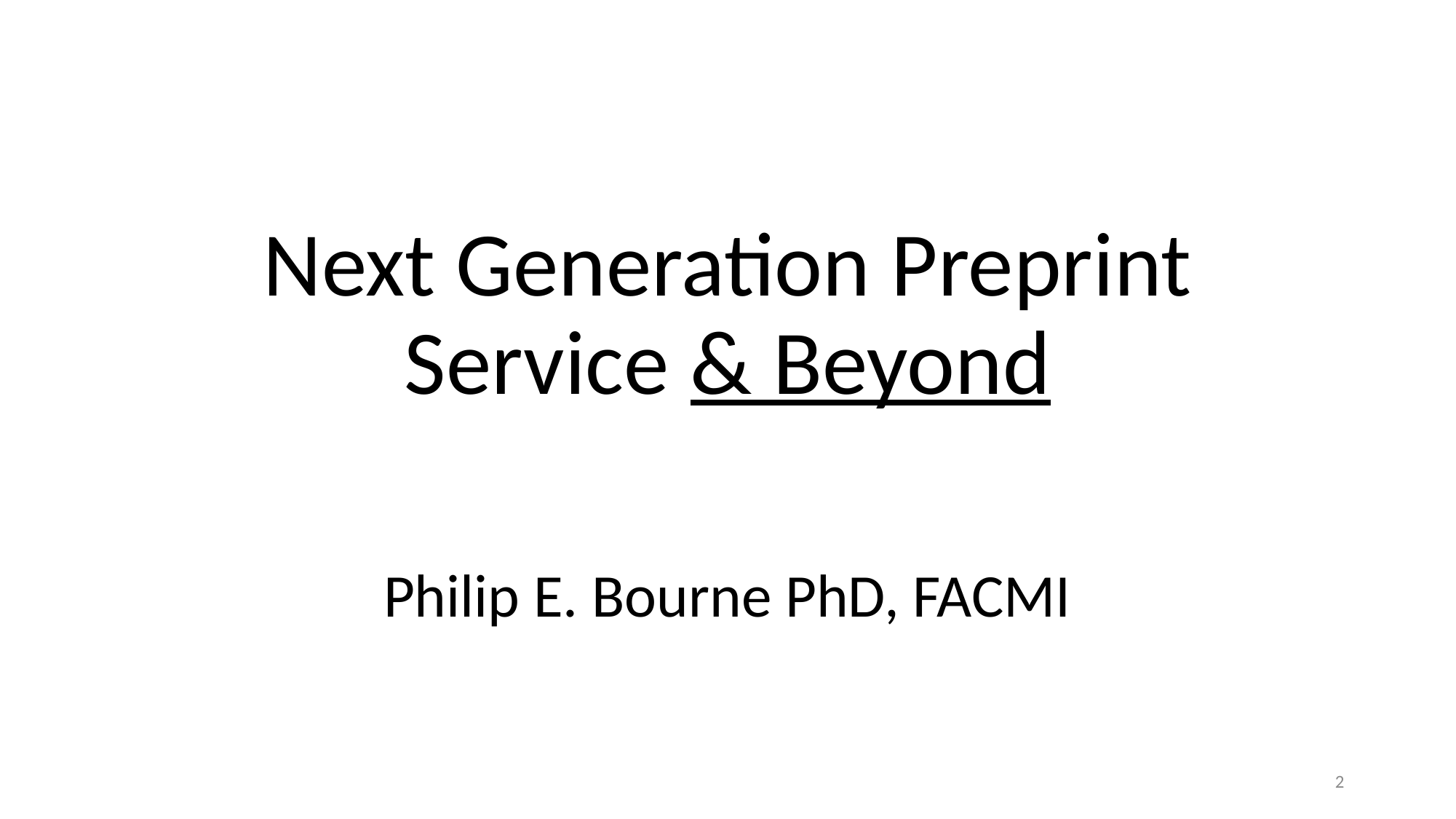

# Next Generation Preprint Service & Beyond
Philip E. Bourne PhD, FACMI
2